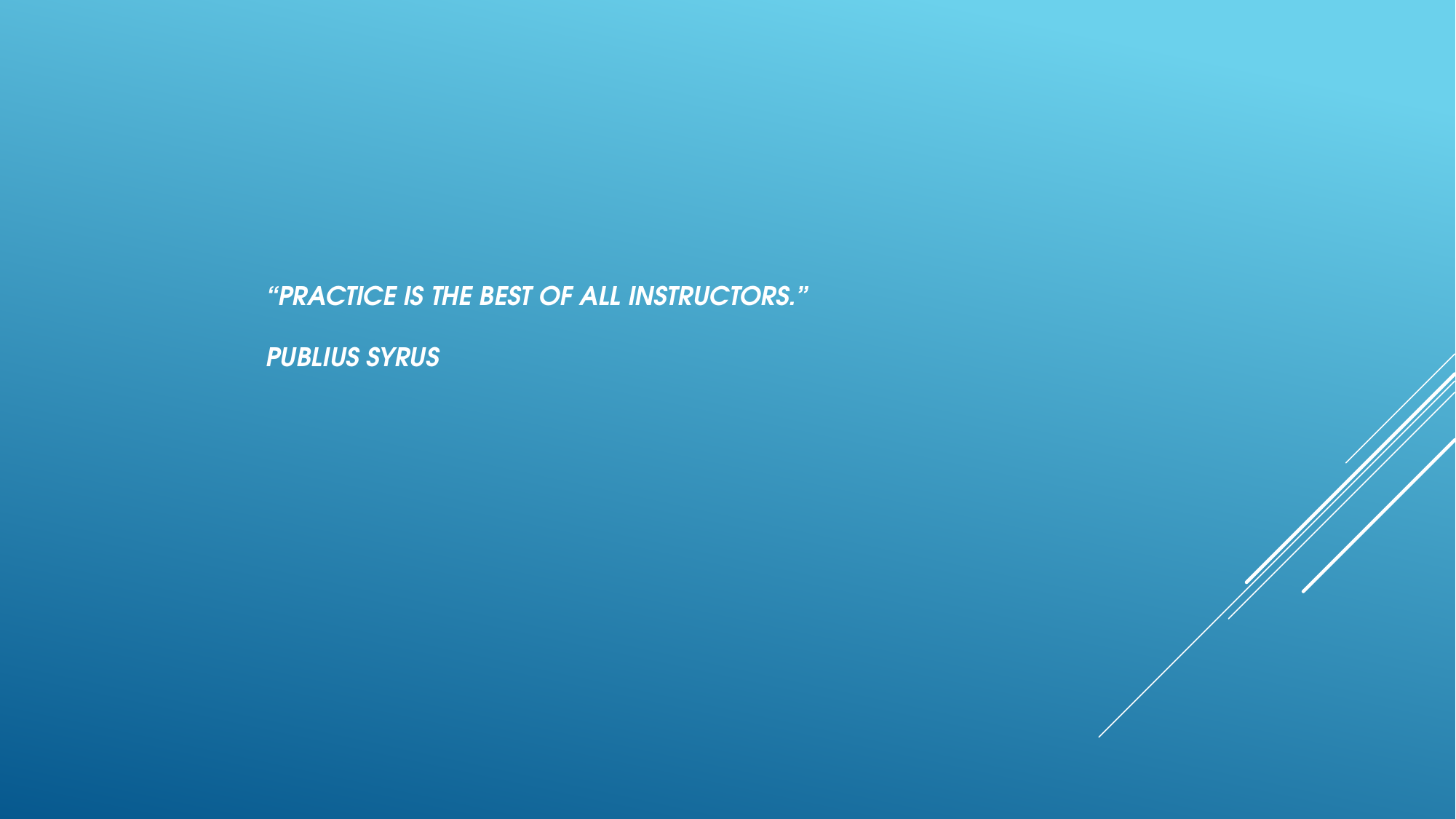

# “Practice is the best of all instructors.” Publius Syrus